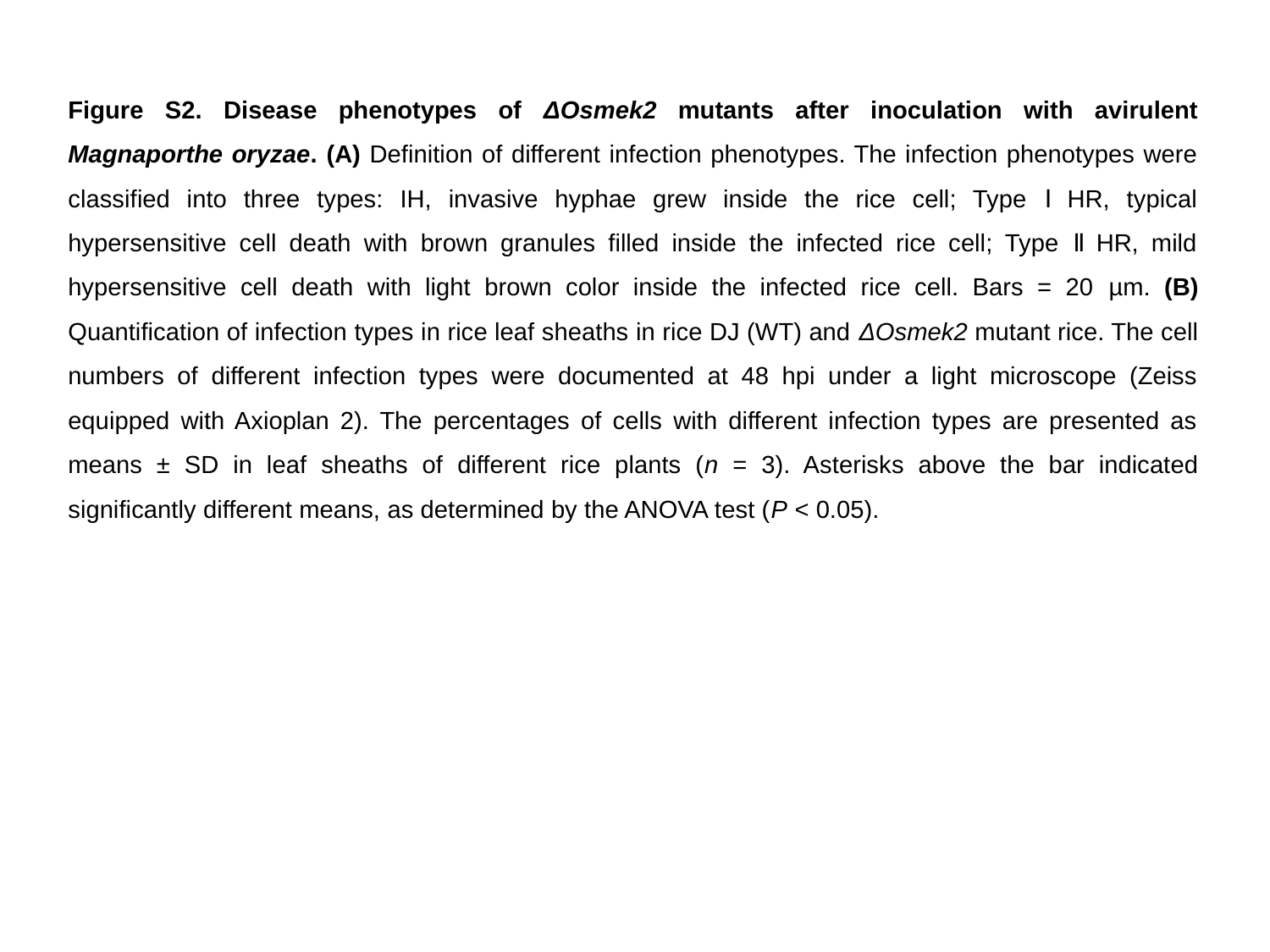

Figure S2. Disease phenotypes of ΔOsmek2 mutants after inoculation with avirulent Magnaporthe oryzae. (A) Definition of different infection phenotypes. The infection phenotypes were classified into three types: IH, invasive hyphae grew inside the rice cell; Type Ⅰ HR, typical hypersensitive cell death with brown granules filled inside the infected rice cell; Type Ⅱ HR, mild hypersensitive cell death with light brown color inside the infected rice cell. Bars = 20 µm. (B) Quantification of infection types in rice leaf sheaths in rice DJ (WT) and ΔOsmek2 mutant rice. The cell numbers of different infection types were documented at 48 hpi under a light microscope (Zeiss equipped with Axioplan 2). The percentages of cells with different infection types are presented as means ± SD in leaf sheaths of different rice plants (n = 3). Asterisks above the bar indicated significantly different means, as determined by the ANOVA test (P < 0.05).